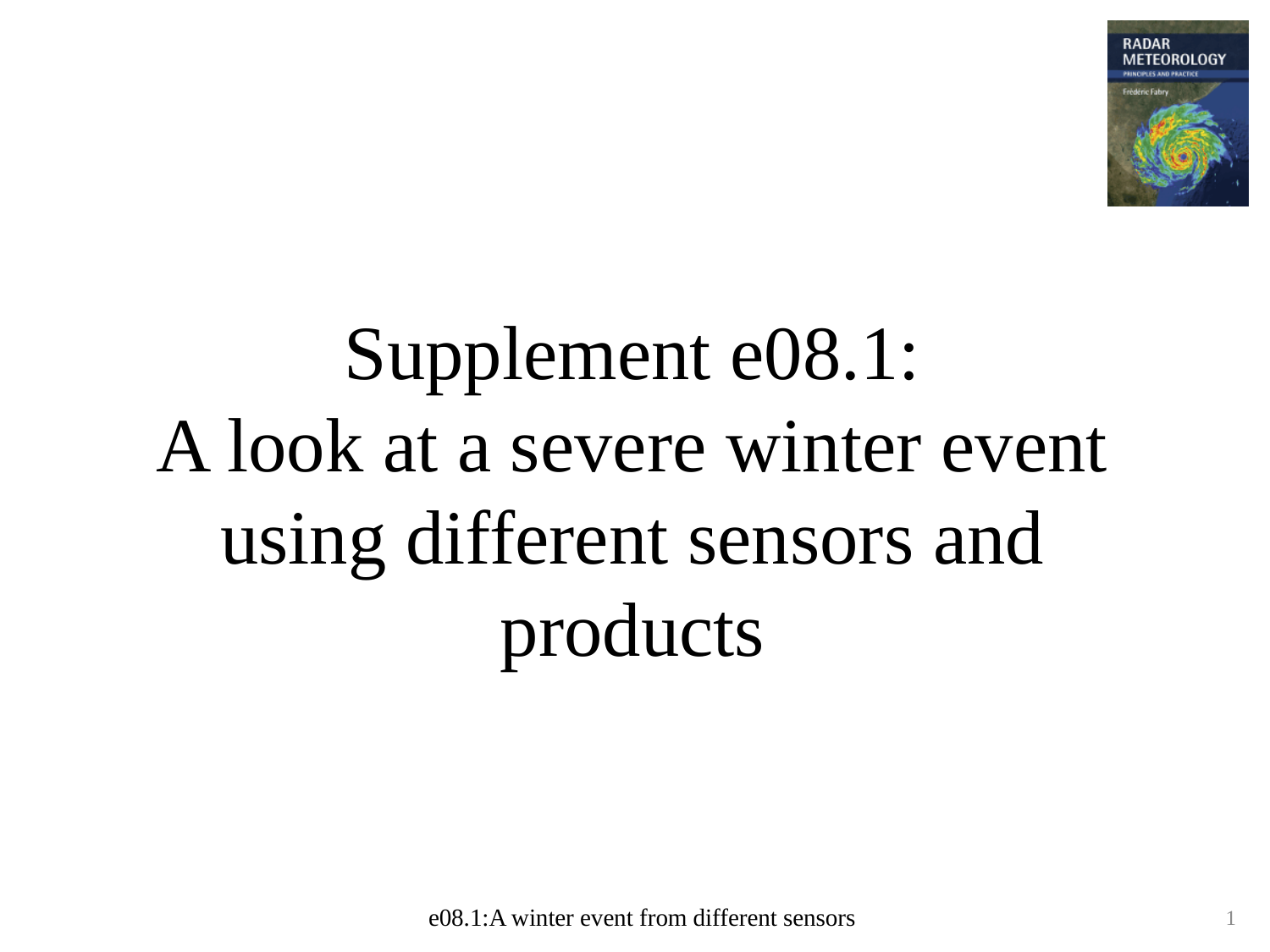

# Supplement e08.1: A look at a severe winter event using different sensors and products
e08.1:A winter event from different sensors
1